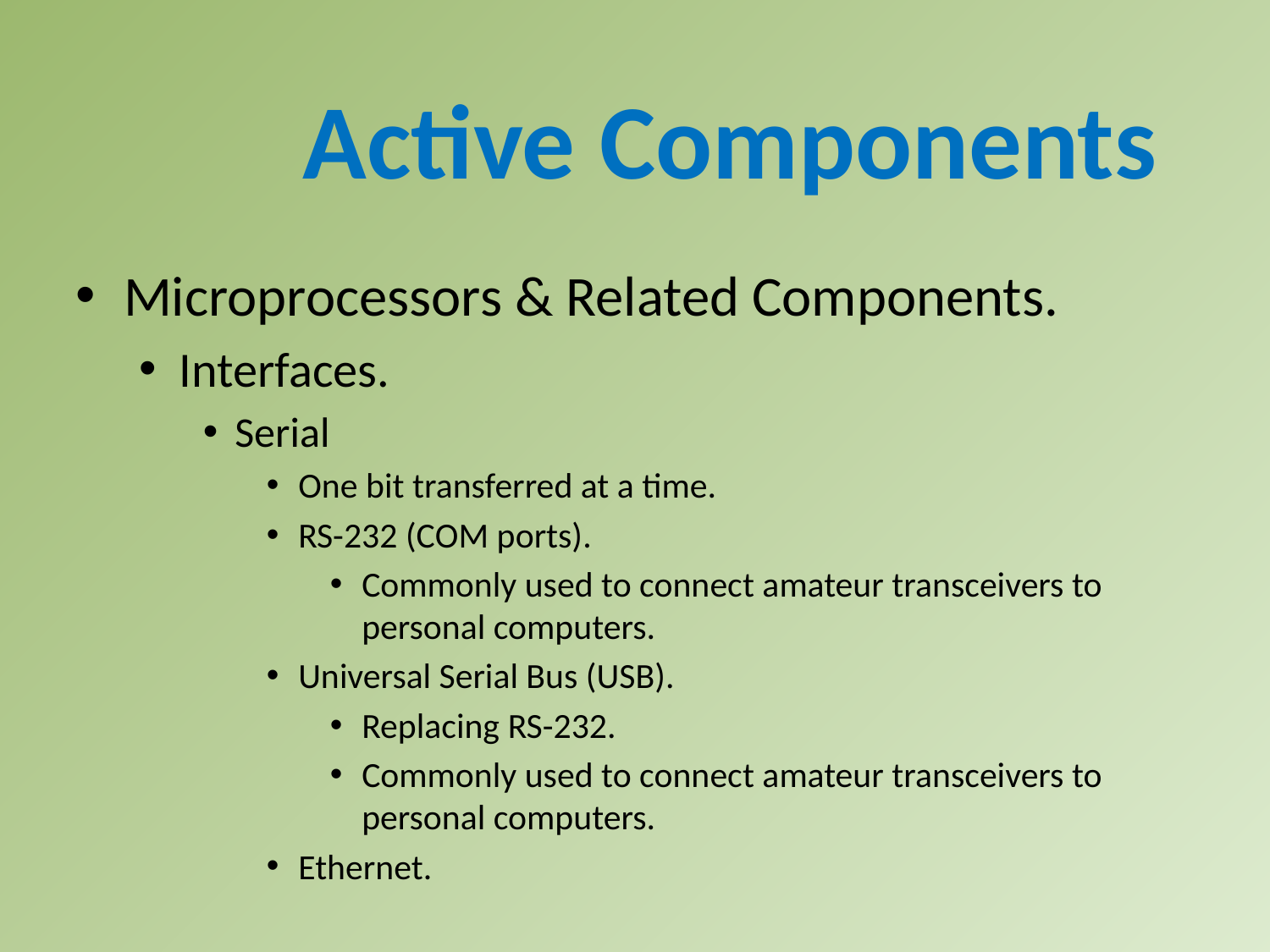

Active Components
Microprocessors & Related Components.
Interfaces.
Serial
One bit transferred at a time.
RS-232 (COM ports).
Commonly used to connect amateur transceivers to personal computers.
Universal Serial Bus (USB).
Replacing RS-232.
Commonly used to connect amateur transceivers to personal computers.
Ethernet.